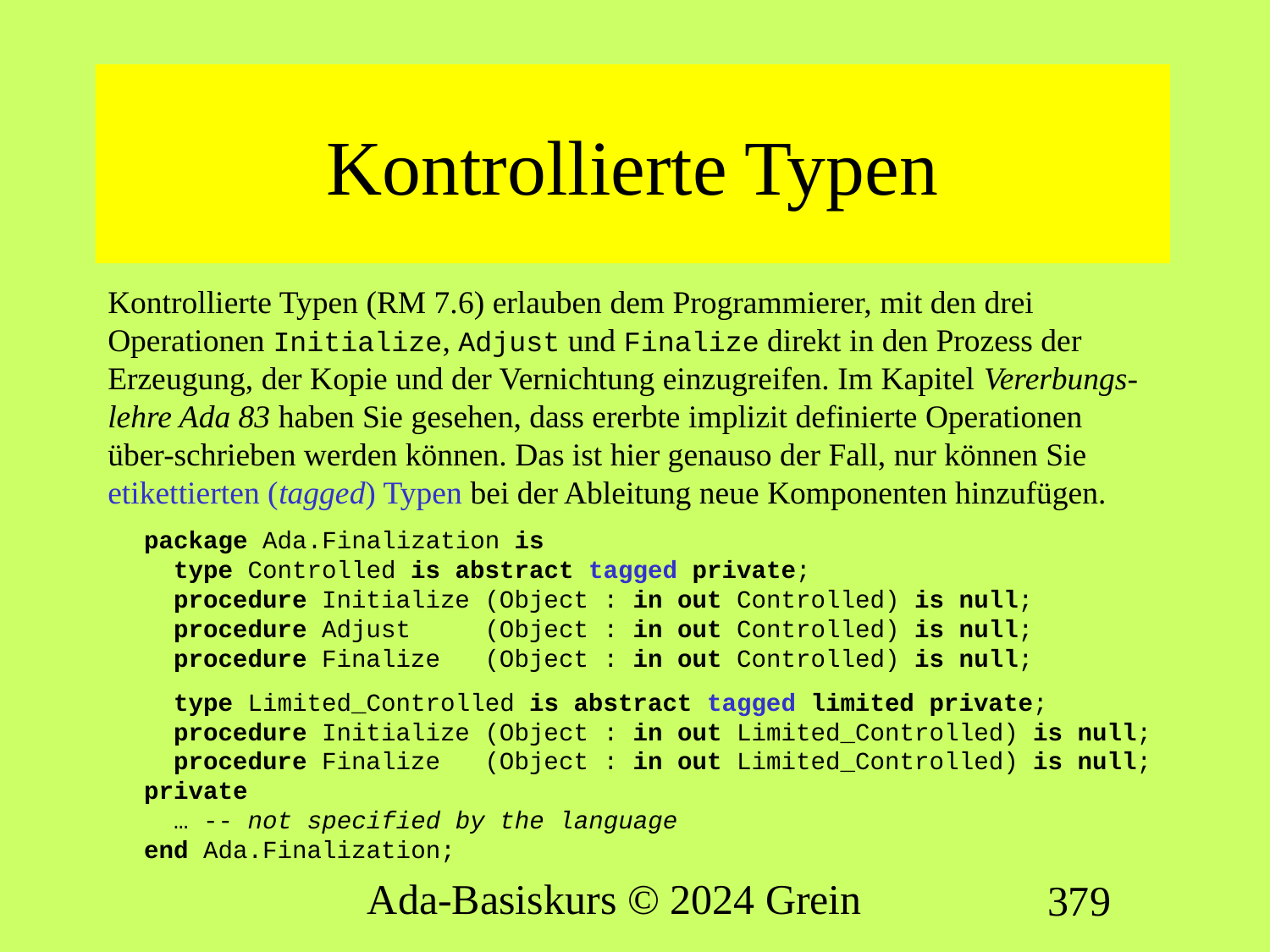

# Kontrollierte Typen
Kontrollierte Typen (RM 7.6) erlauben dem Programmierer, mit den drei Operationen Initialize, Adjust und Finalize direkt in den Prozess der Erzeugung, der Kopie und der Vernichtung einzugreifen. Im Kapitel Vererbungs-lehre Ada 83 haben Sie gesehen, dass ererbte implizit definierte Operationen über-schrieben werden können. Das ist hier genauso der Fall, nur können Sie etikettierten (tagged) Typen bei der Ableitung neue Komponenten hinzufügen.
package Ada.Finalization is
  type Controlled is abstract tagged private;
  procedure Initialize (Object : in out Controlled) is null;
  procedure Adjust     (Object : in out Controlled) is null;
  procedure Finalize   (Object : in out Controlled) is null;
  type Limited_Controlled is abstract tagged limited private;
  procedure Initialize (Object : in out Limited_Controlled) is null;
  procedure Finalize   (Object : in out Limited_Controlled) is null;
private
  … -- not specified by the language
end Ada.Finalization;
Ada-Basiskurs © 2024 Grein
379